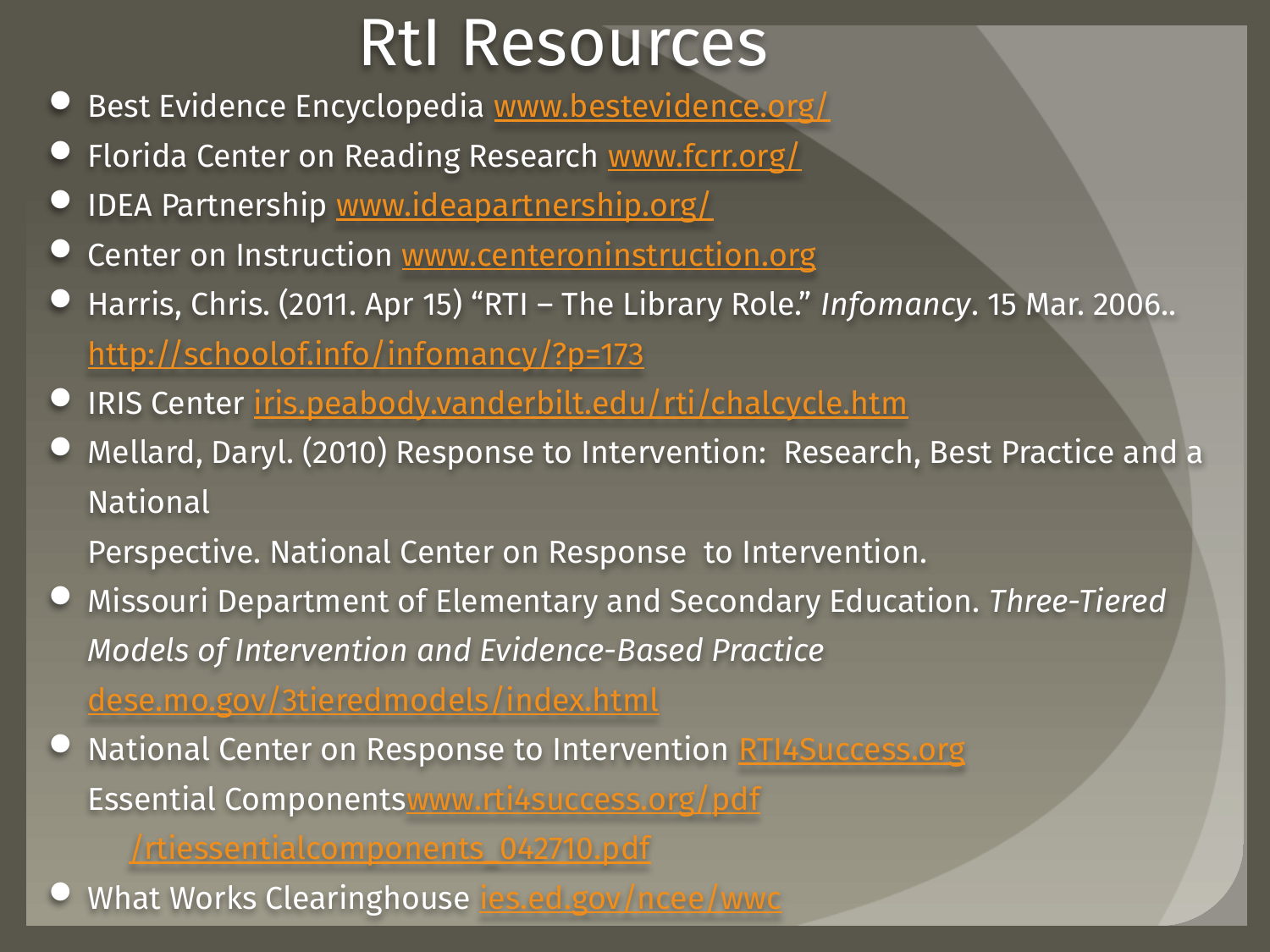

# RtI Resources
Best Evidence Encyclopedia www.bestevidence.org/
Florida Center on Reading Research www.fcrr.org/
IDEA Partnership www.ideapartnership.org/
Center on Instruction www.centeroninstruction.org
Harris, Chris. (2011. Apr 15) “RTI – The Library Role.” Infomancy. 15 Mar. 2006.. http://schoolof.info/infomancy/?p=173
IRIS Center iris.peabody.vanderbilt.edu/rti/chalcycle.htm
Mellard, Daryl. (2010) Response to Intervention:  Research, Best Practice and a National
	Perspective. National Center on Response  to Intervention.
Missouri Department of Elementary and Secondary Education. Three-Tiered Models of Intervention and Evidence-Based Practice dese.mo.gov/3tieredmodels/index.html
National Center on Response to Intervention RTI4Success.org
Essential Componentswww.rti4success.org/pdf/rtiessentialcomponents_042710.pdf
What Works Clearinghouse ies.ed.gov/ncee/wwc